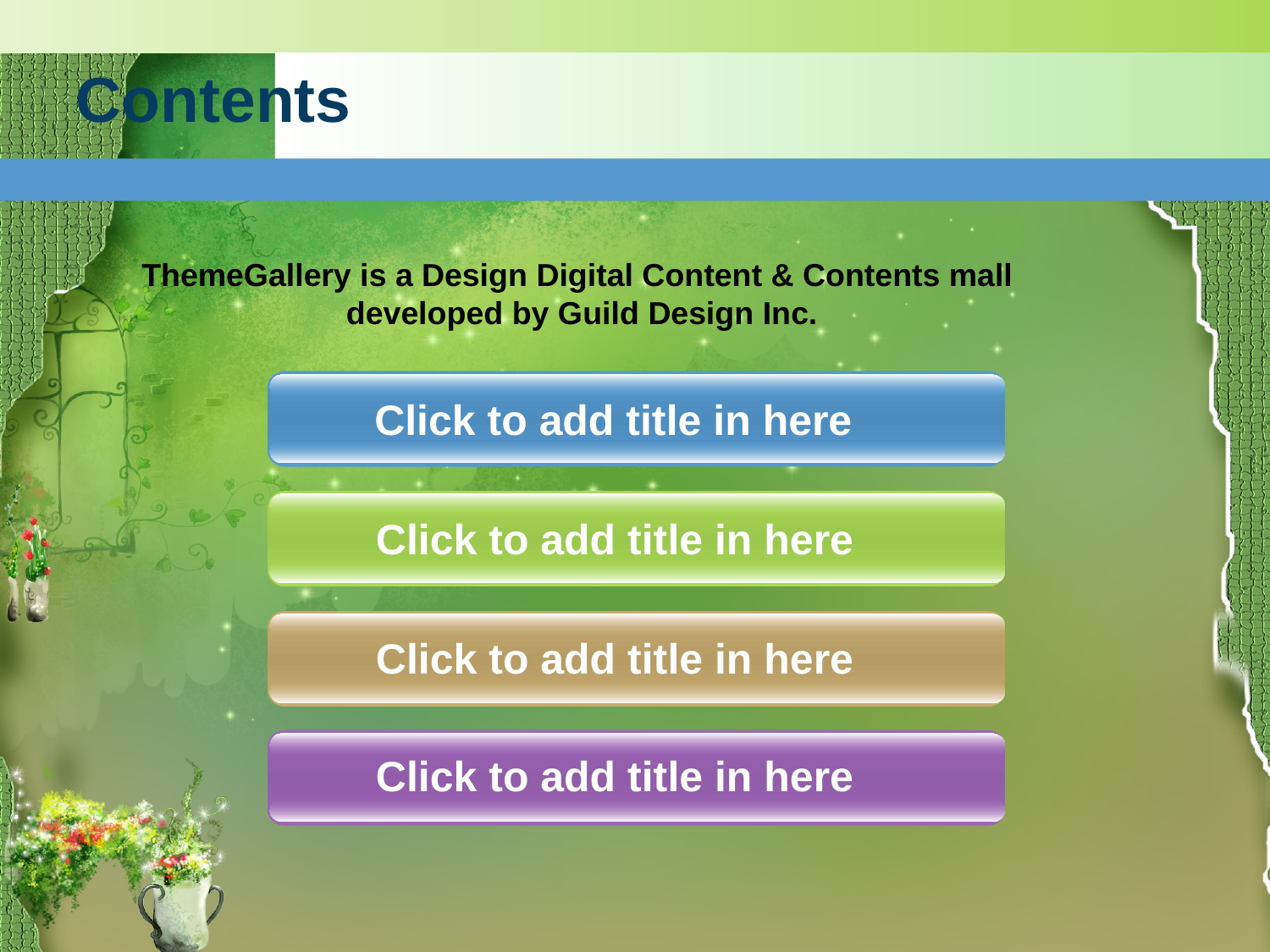

# Contents
ThemeGallery is a Design Digital Content & Contents mall
developed by Guild Design Inc.

Click to add title in here

Click to add title in here

Click to add title in here

Click to add title in here